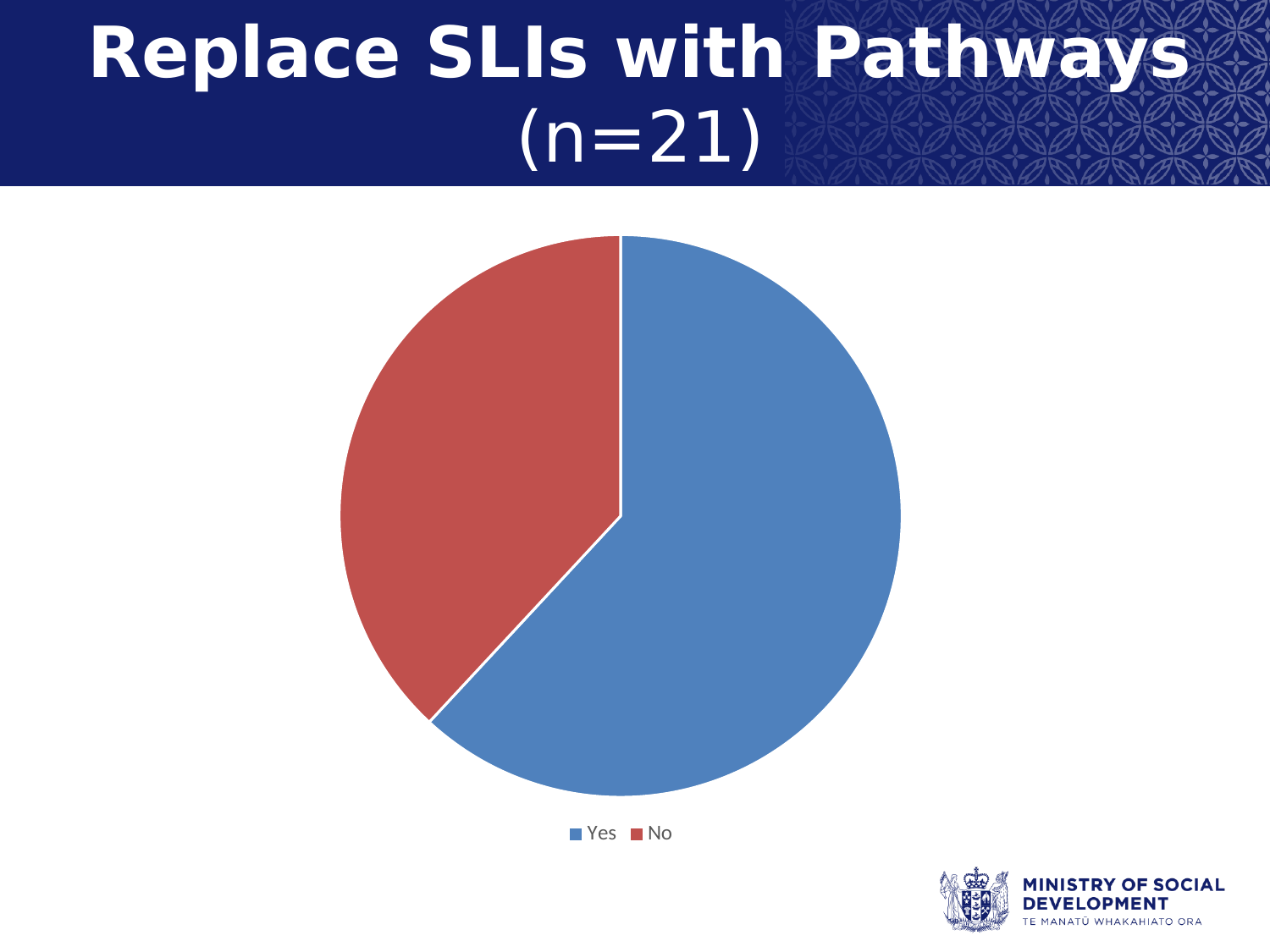

# Replace SLIs with Pathways (n=21)

### Chart

| Category | Sales |
|---|---|
| Yes | 13.0 |
| No | 8.0 |